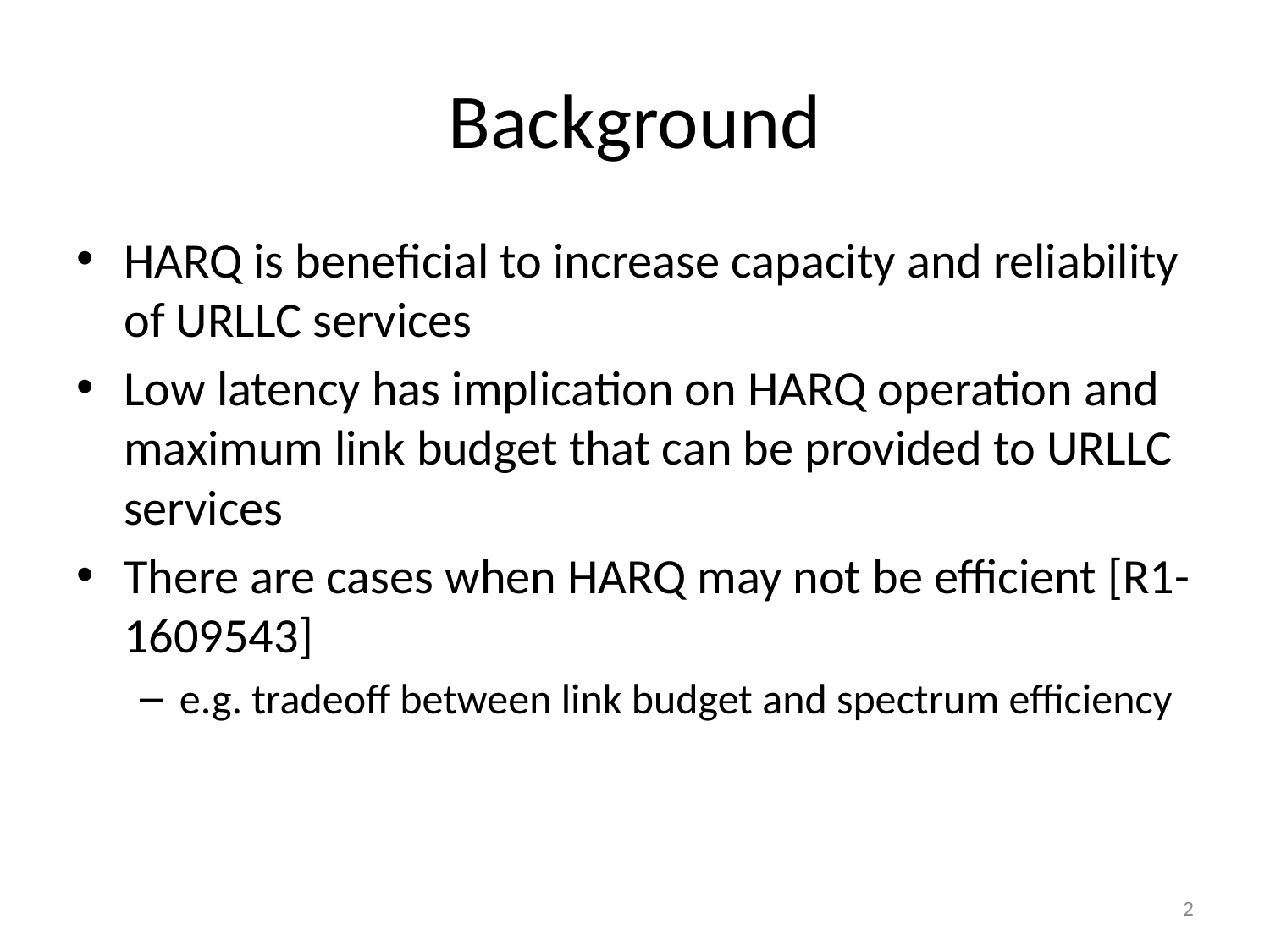

# Background
HARQ is beneficial to increase capacity and reliability of URLLC services
Low latency has implication on HARQ operation and maximum link budget that can be provided to URLLC services
There are cases when HARQ may not be efficient [R1-1609543]
e.g. tradeoff between link budget and spectrum efficiency

2